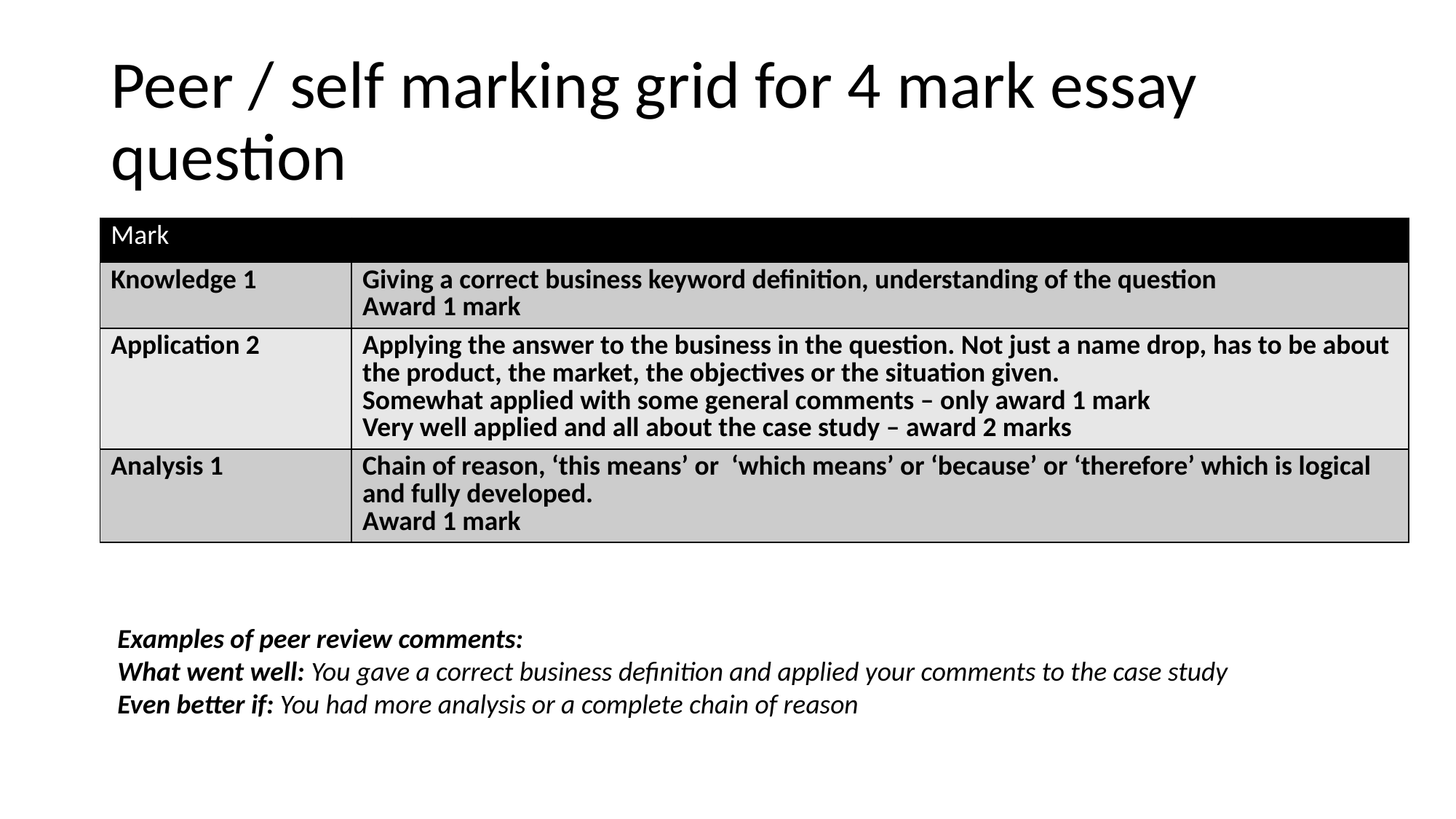

# Peer / self marking grid for 4 mark essay question
| Mark |  |
| --- | --- |
| Knowledge 1 | Giving a correct business keyword definition, understanding of the question Award 1 mark |
| Application 2 | Applying the answer to the business in the question. Not just a name drop, has to be about the product, the market, the objectives or the situation given. Somewhat applied with some general comments – only award 1 mark Very well applied and all about the case study – award 2 marks |
| Analysis 1 | Chain of reason, ‘this means’ or ‘which means’ or ‘because’ or ‘therefore’ which is logical and fully developed. Award 1 mark |
Examples of peer review comments:
What went well: You gave a correct business definition and applied your comments to the case study
Even better if: You had more analysis or a complete chain of reason